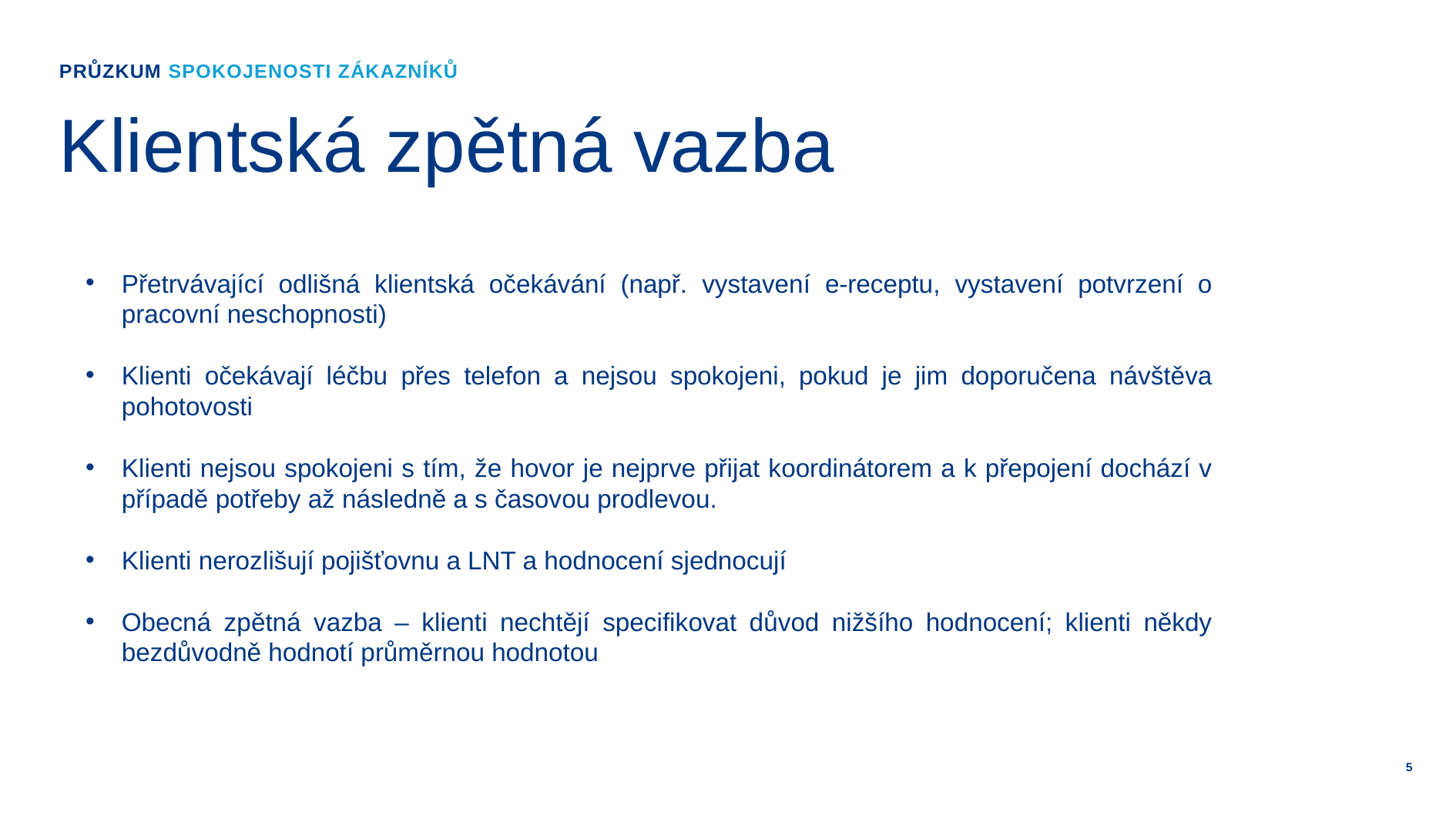

Průzkum spokojenosti zákazníků
Klientská zpětná vazba

Přetrvávající odlišná klientská očekávání (např. vystavení e-receptu, vystavení potvrzení o pracovní neschopnosti)

Klienti očekávají léčbu přes telefon a nejsou spokojeni, pokud je jim doporučena návštěva pohotovosti

Klienti nejsou spokojeni s tím, že hovor je nejprve přijat koordinátorem a k přepojení dochází v případě potřeby až následně a s časovou prodlevou.

Klienti nerozlišují pojišťovnu a LNT a hodnocení sjednocují

Obecná zpětná vazba – klienti nechtějí specifikovat důvod nižšího hodnocení; klienti někdy bezdůvodně hodnotí průměrnou hodnotou

5